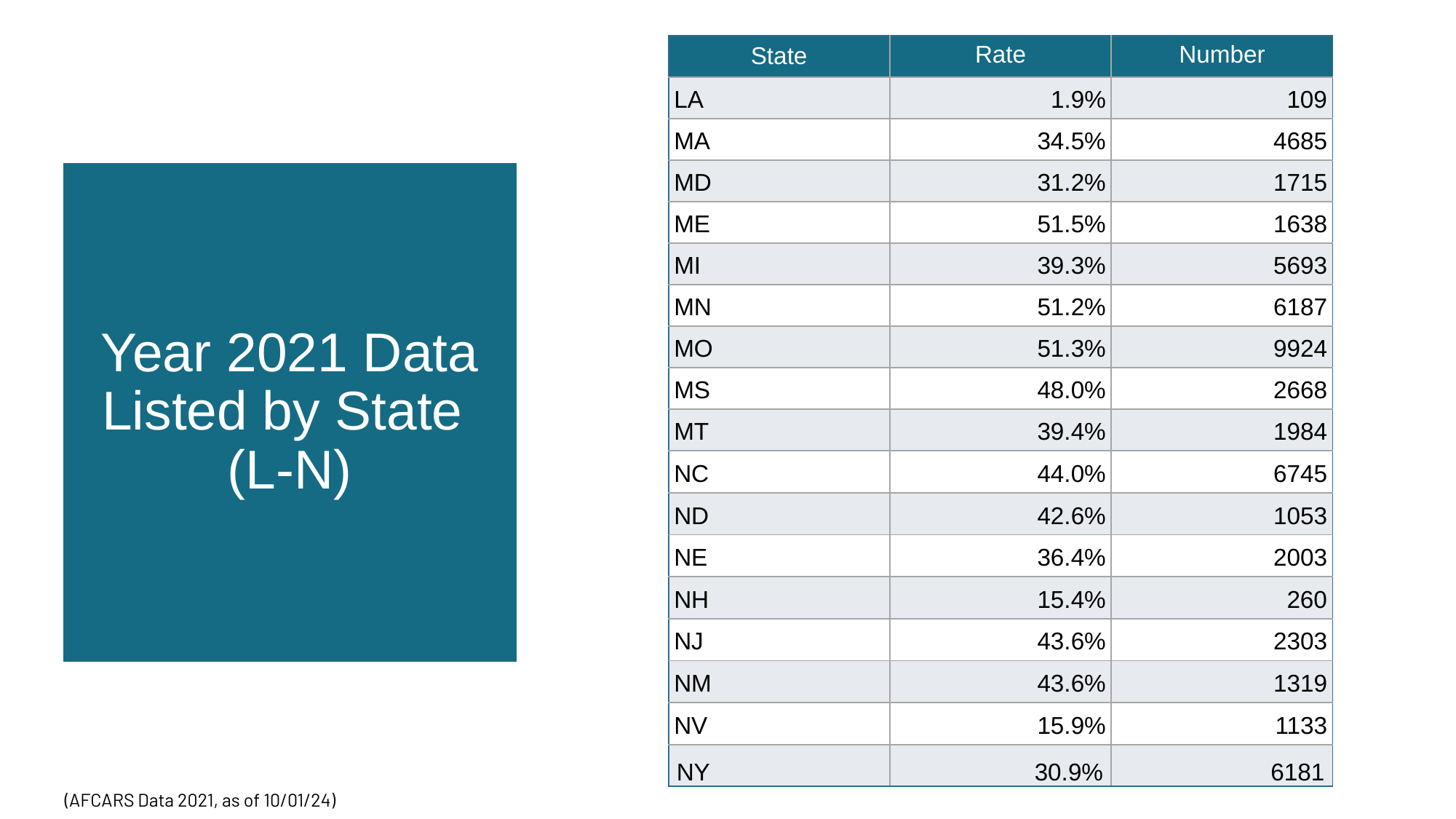

| State | Rate | Number |
| --- | --- | --- |
| LA | 1.9% | 109 |
| MA | 34.5% | 4685 |
| MD | 31.2% | 1715 |
| ME | 51.5% | 1638 |
| MI | 39.3% | 5693 |
| MN | 51.2% | 6187 |
| MO | 51.3% | 9924 |
| MS | 48.0% | 2668 |
| MT | 39.4% | 1984 |
| NC | 44.0% | 6745 |
| ND | 42.6% | 1053 |
| NE | 36.4% | 2003 |
| NH | 15.4% | 260 |
| NJ | 43.6% | 2303 |
| NM | 43.6% | 1319 |
| NV | 15.9% | 1133 |
| NY | 30.9% | 6181 |
# Year 2021 Data Listed by State (L-N)
(AFCARS Data 2021, as of 10/01/24)